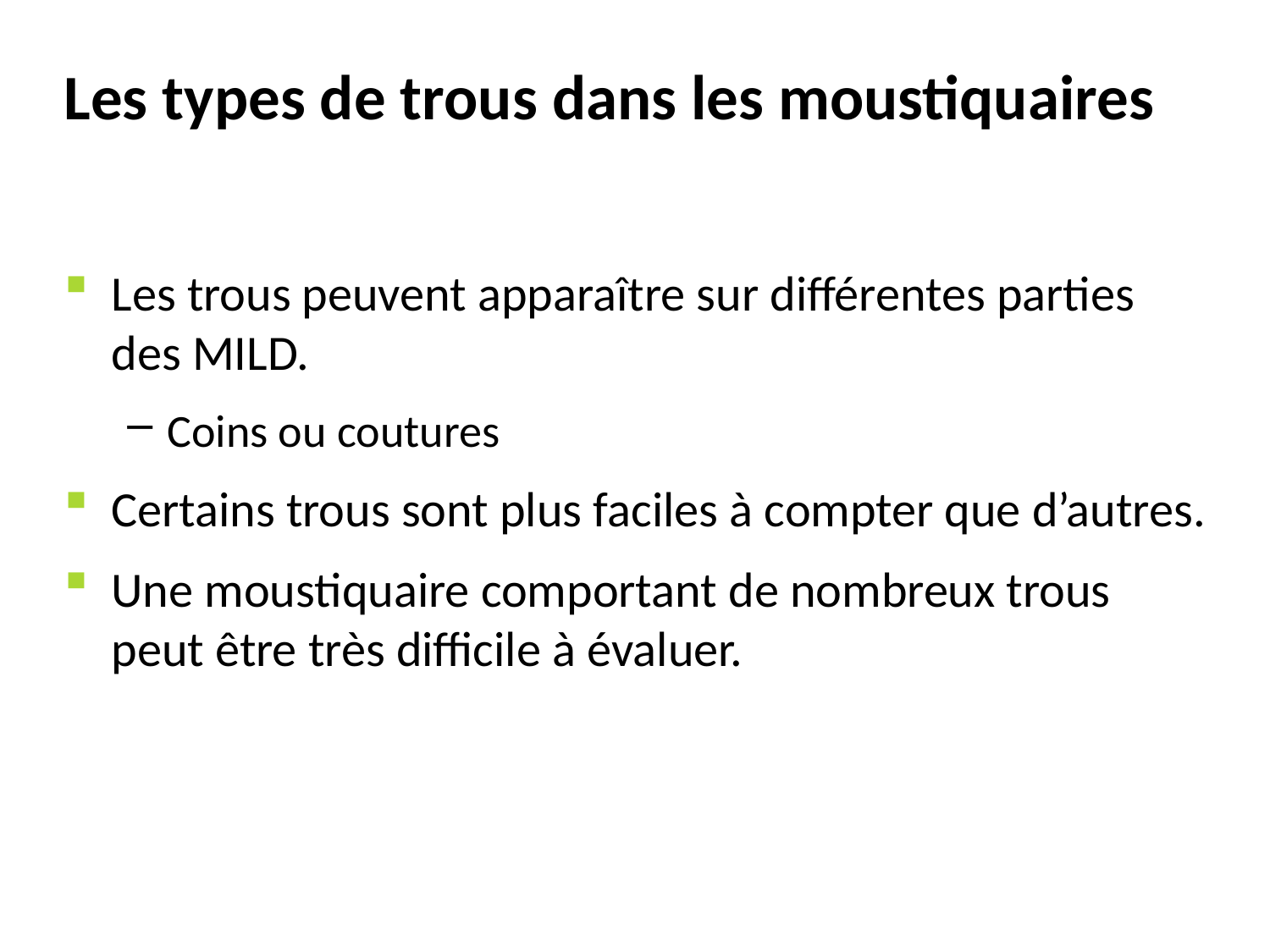

# Les types de trous dans les moustiquaires
Les trous peuvent apparaître sur différentes parties des MILD.
Coins ou coutures
Certains trous sont plus faciles à compter que d’autres.
Une moustiquaire comportant de nombreux trous peut être très difficile à évaluer.